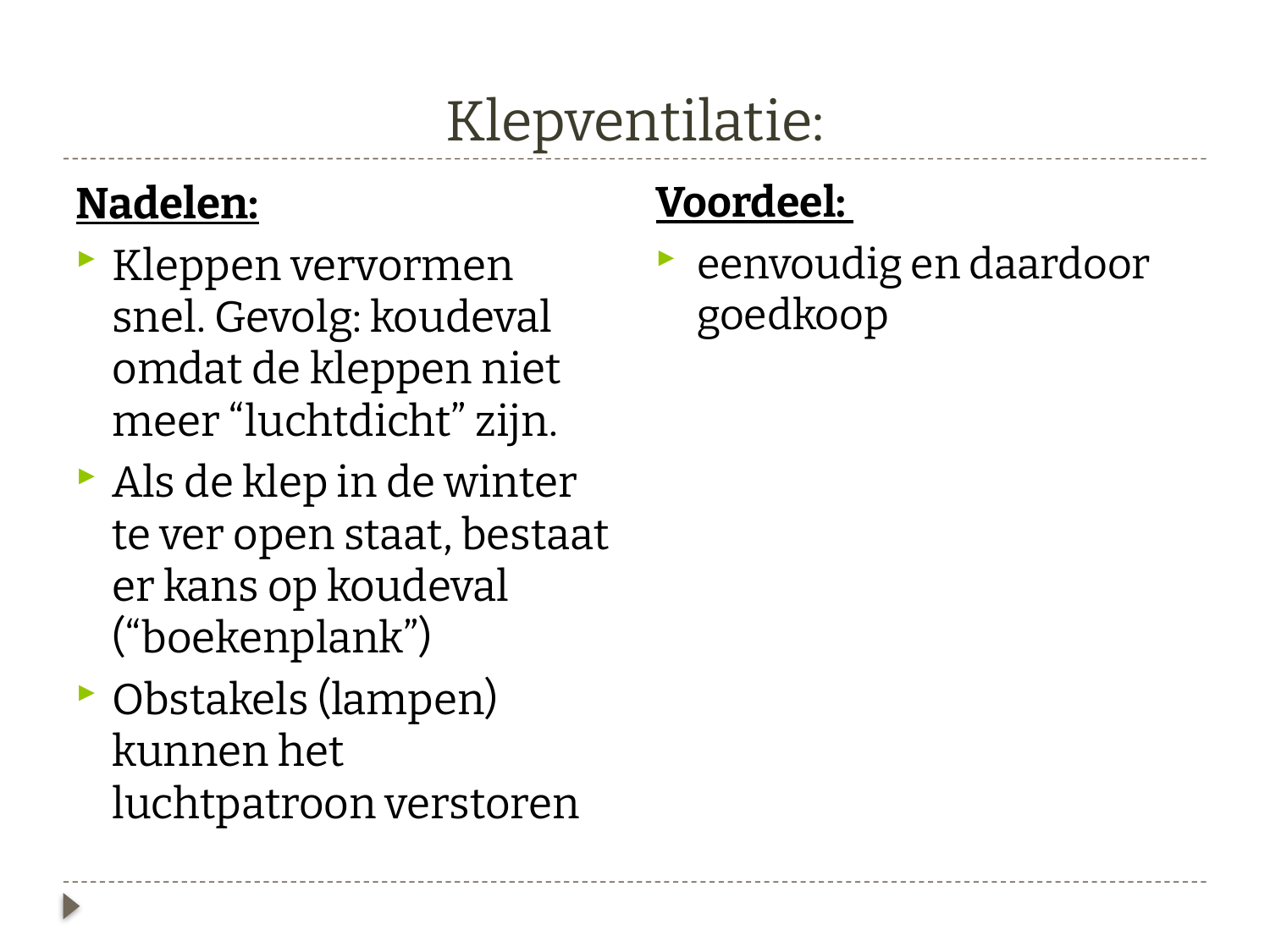

# Klepventilatie:
Voordeel:
eenvoudig en daardoor goedkoop

Nadelen:
Kleppen vervormen snel. Gevolg: koudeval omdat de kleppen niet meer “luchtdicht” zijn.
Als de klep in de winter te ver open staat, bestaat er kans op koudeval (“boekenplank”)
Obstakels (lampen) kunnen het luchtpatroon verstoren